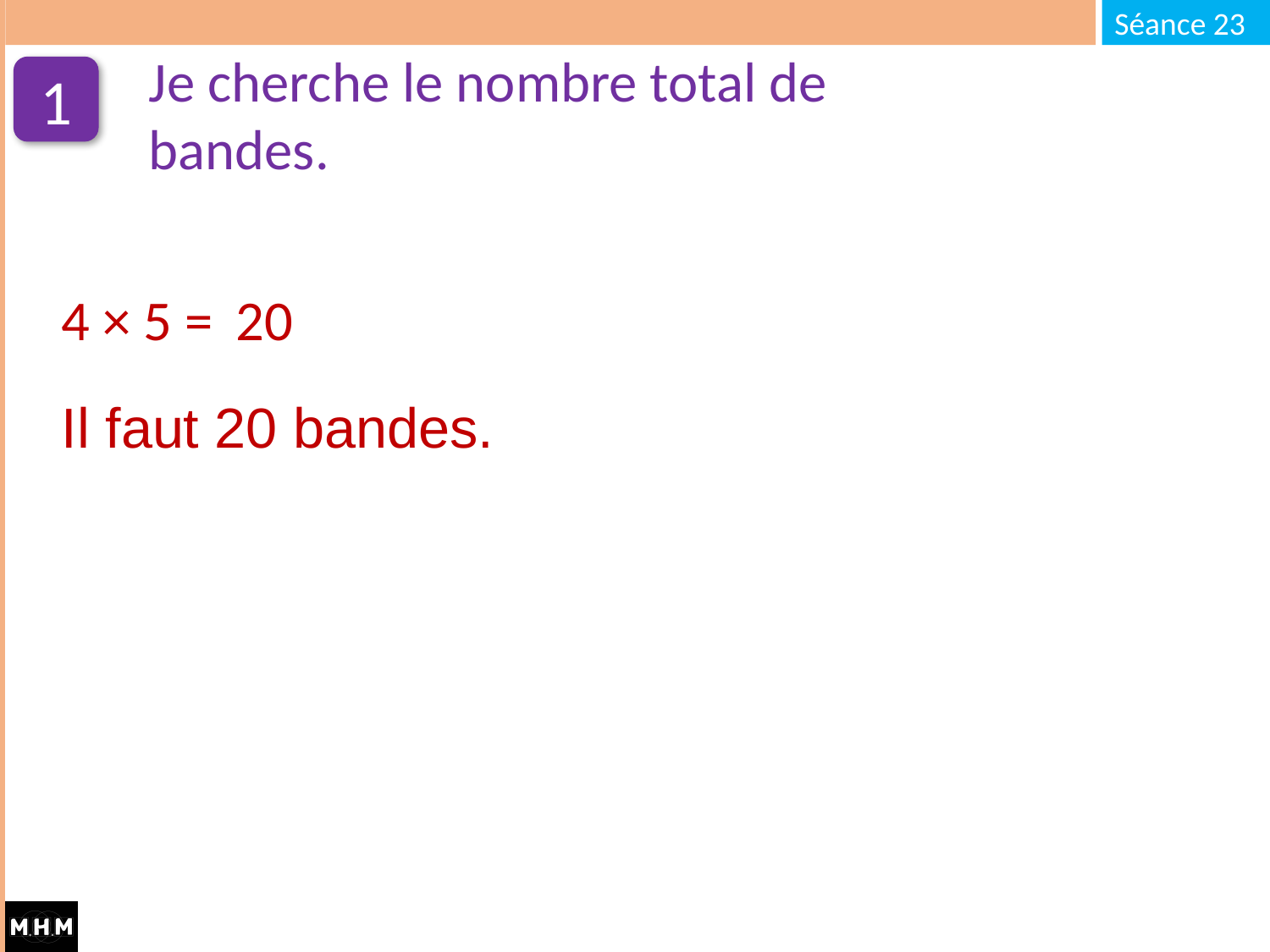

Je cherche le nombre total de bandes.
1
4 × 5 =
20
Il faut 20 bandes.